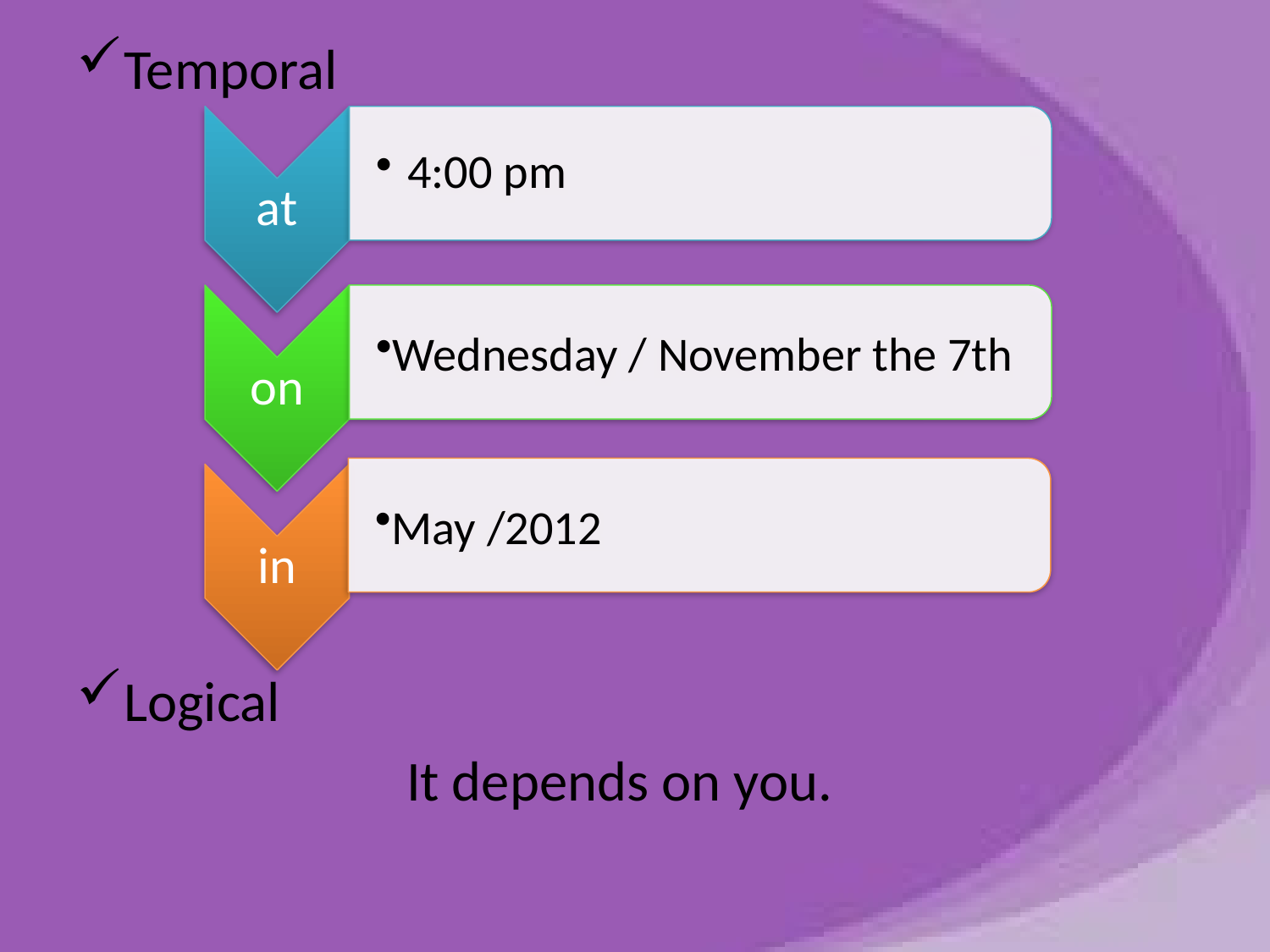

Temporal

Logical
                          It depends on you.
at
4:00 pm
on
Wednesday / November the 7th
in
May /2012